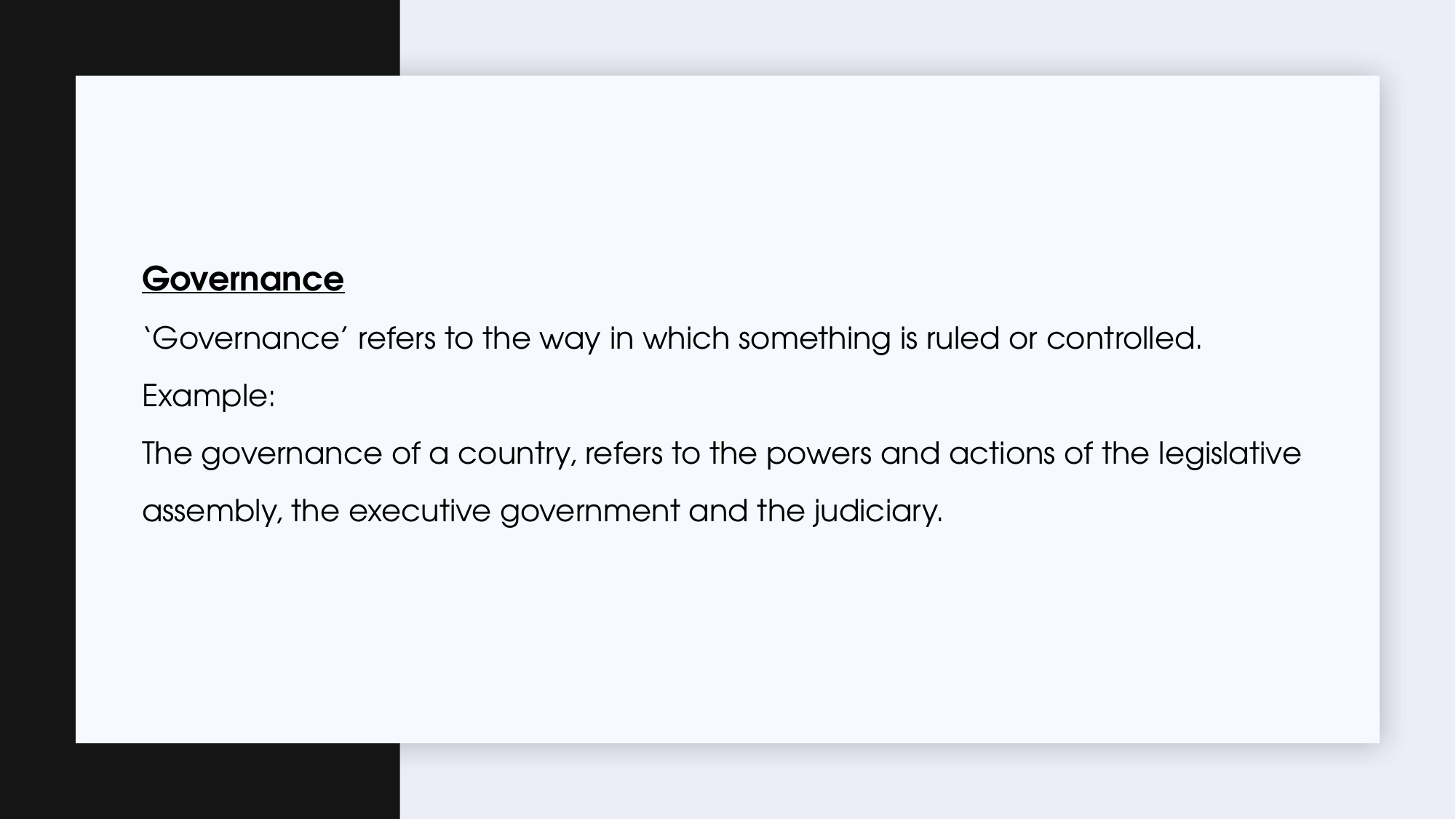

#
Governance
‘Governance’ refers to the way in which something is ruled or controlled.
Example:
The governance of a country, refers to the powers and actions of the legislative
assembly, the executive government and the judiciary.